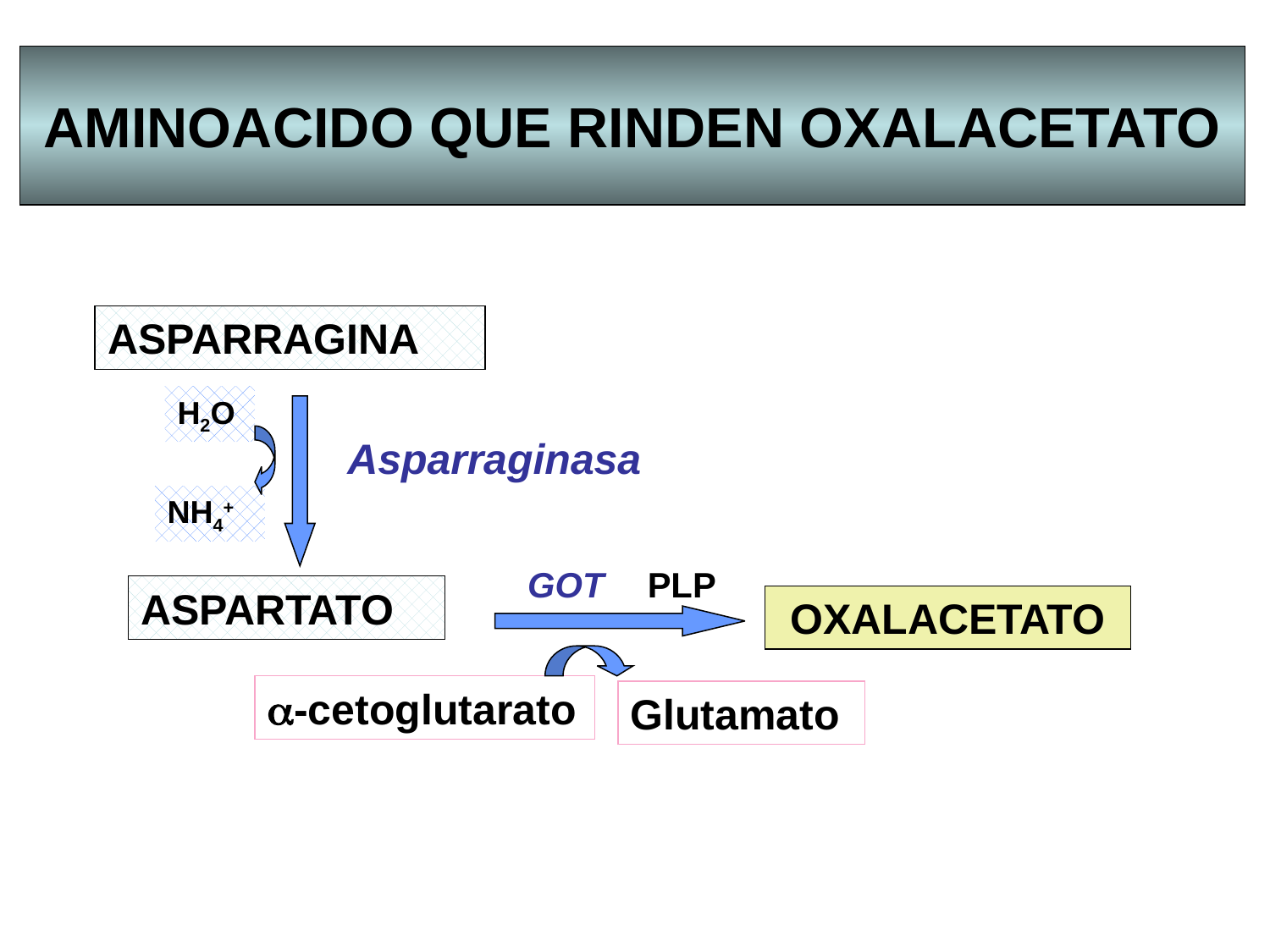

AMINOACIDO QUE RINDEN OXALACETATO
ASPARRAGINA
H2O

Asparraginasa
NH4+

GOT
PLP
ASPARTATO
OXALACETATO

α-cetoglutarato
Glutamato